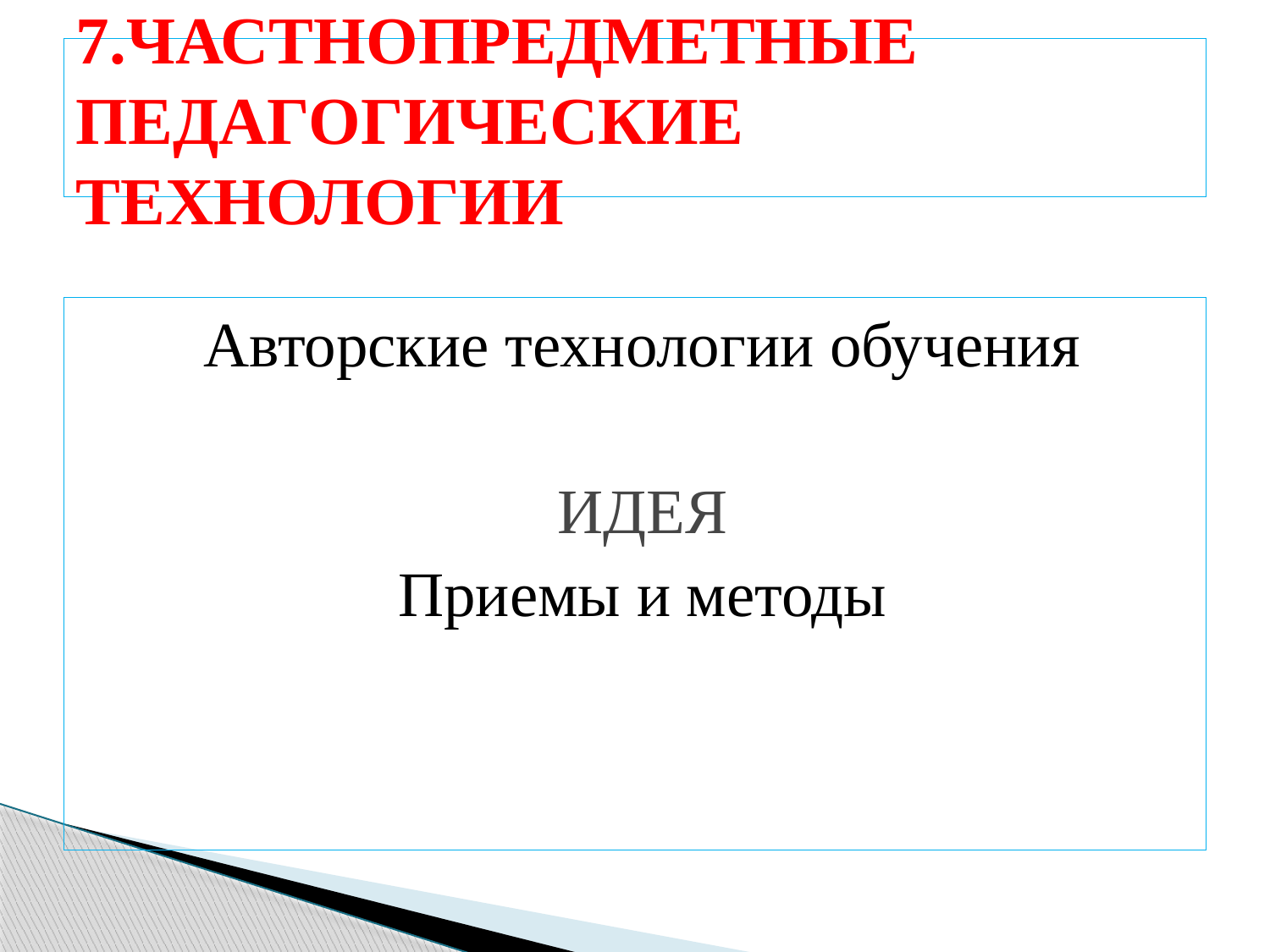

# 7.ЧАСТНОПРЕДМЕТНЫЕ ПЕДАГОГИЧЕСКИЕ ТЕХНОЛОГИИ
Авторские технологии обучения

ИДЕЯ
Приемы и методы